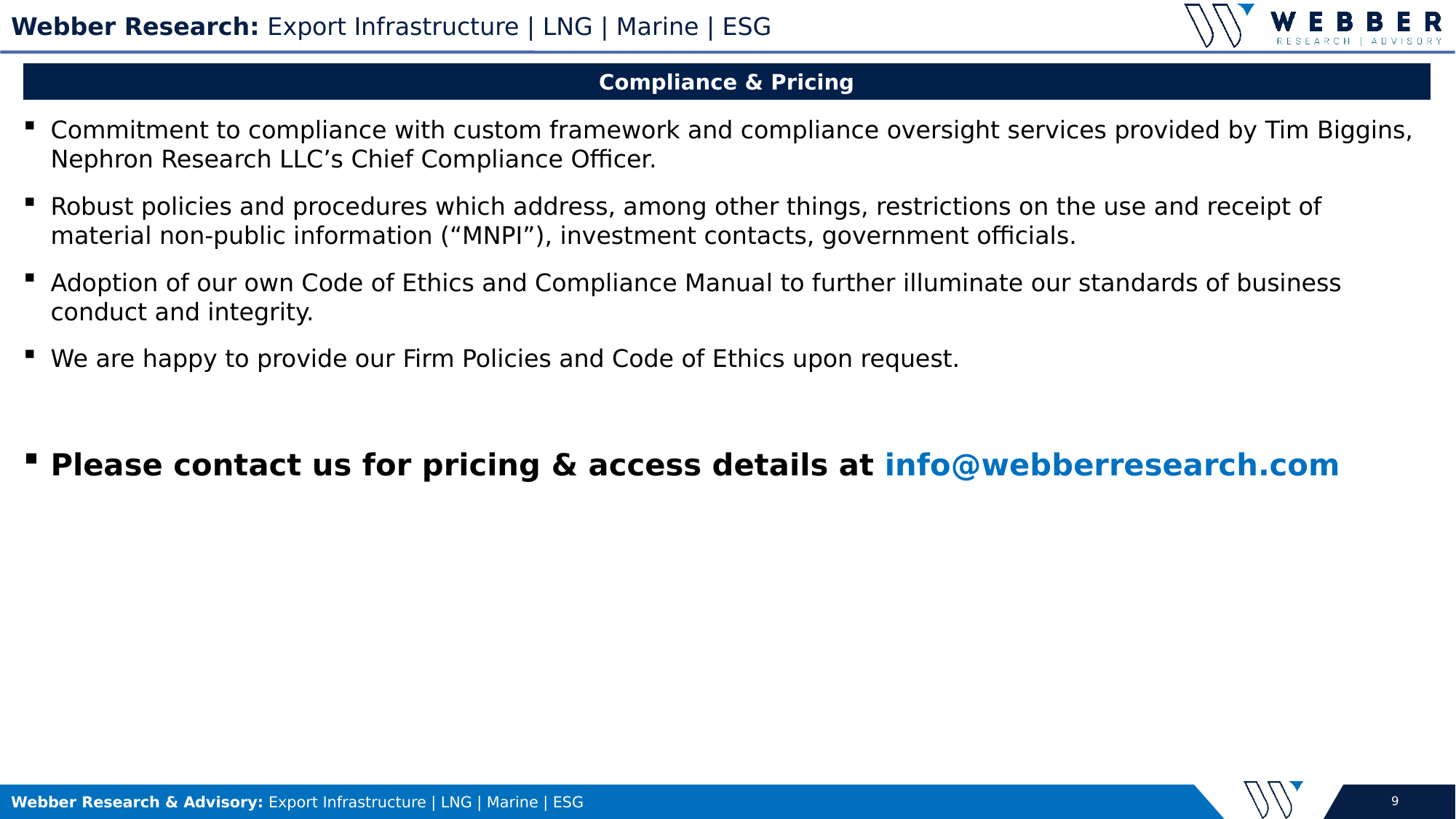

Compliance & Pricing
Commitment to compliance with custom framework and compliance oversight services provided by Tim Biggins, Nephron Research LLC’s Chief Compliance Officer.
Robust policies and procedures which address, among other things, restrictions on the use and receipt of material non-public information (“MNPI”), investment contacts, government officials.
Adoption of our own Code of Ethics and Compliance Manual to further illuminate our standards of business conduct and integrity.
We are happy to provide our Firm Policies and Code of Ethics upon request.

Please contact us for pricing & access details at info@webberresearch.com